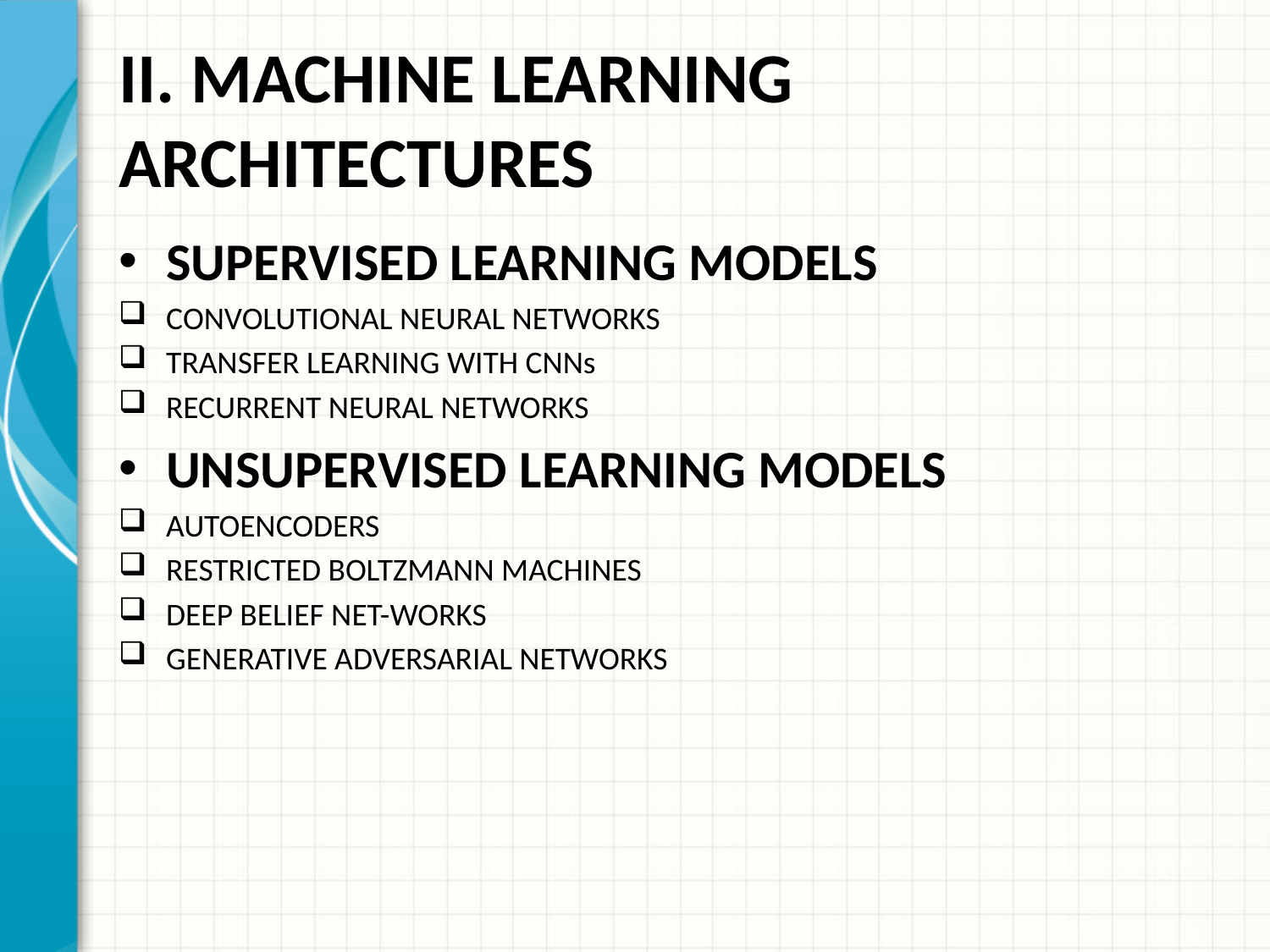

# II. MACHINE LEARNING ARCHITECTURES
SUPERVISED LEARNING MODELS
CONVOLUTIONAL NEURAL NETWORKS
TRANSFER LEARNING WITH CNNs
RECURRENT NEURAL NETWORKS
UNSUPERVISED LEARNING MODELS
AUTOENCODERS
RESTRICTED BOLTZMANN MACHINES
DEEP BELIEF NET-WORKS
GENERATIVE ADVERSARIAL NETWORKS